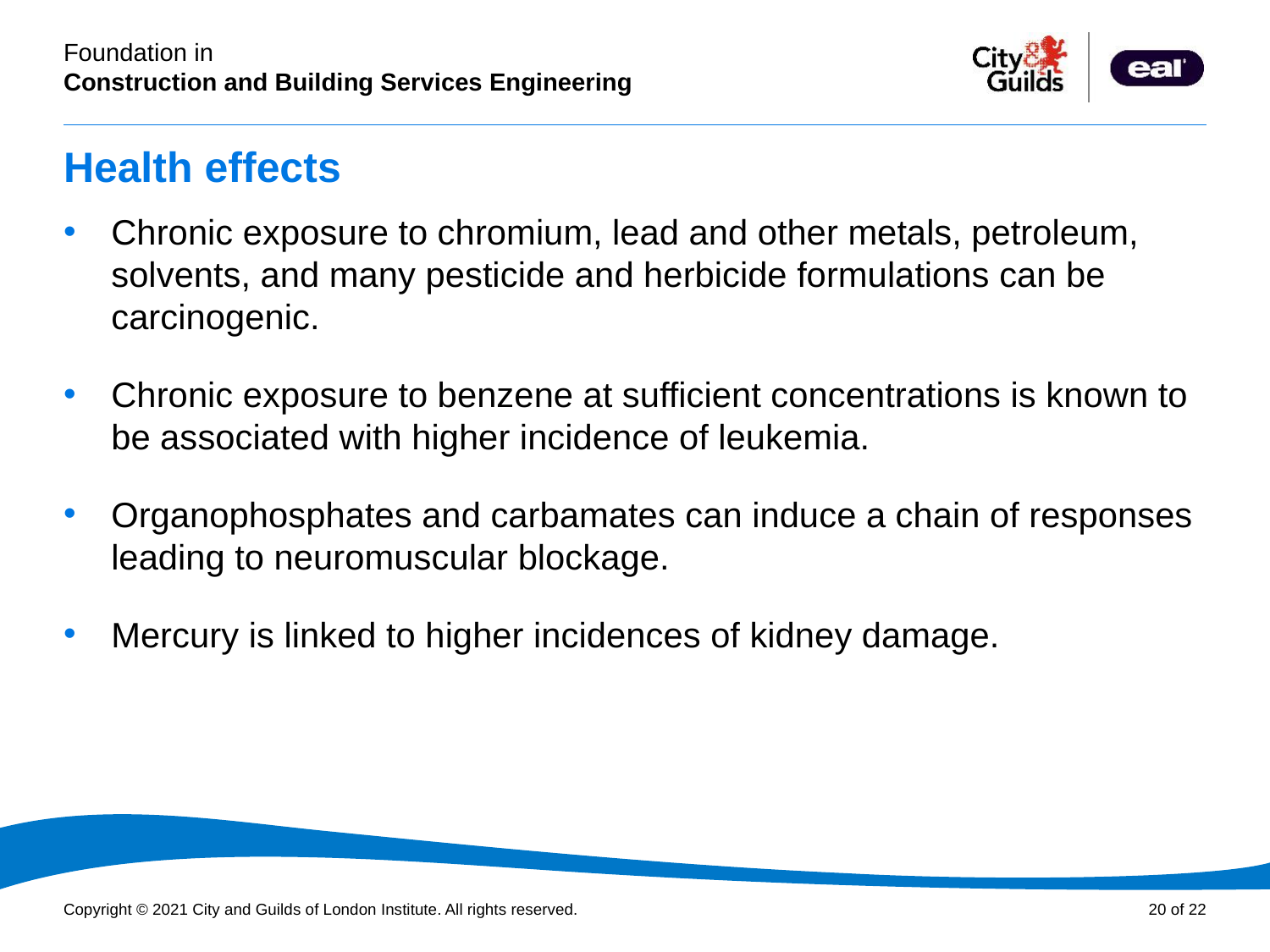

# Health effects
Chronic exposure to chromium, lead and other metals, petroleum, solvents, and many pesticide and herbicide formulations can be carcinogenic.
Chronic exposure to benzene at sufficient concentrations is known to be associated with higher incidence of leukemia.
Organophosphates and carbamates can induce a chain of responses leading to neuromuscular blockage.
Mercury is linked to higher incidences of kidney damage.